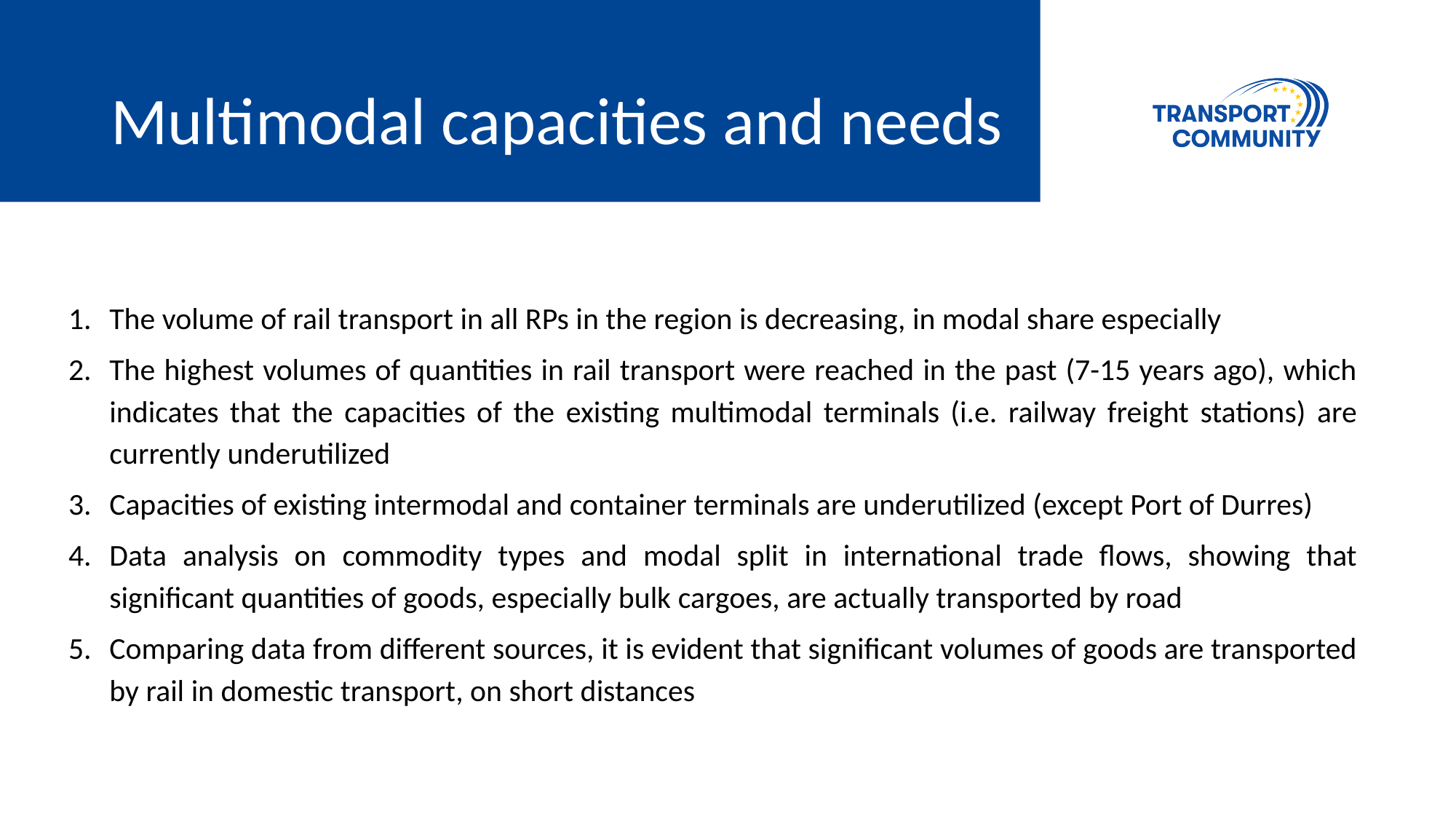

# Multimodal capacities and needs
The volume of rail transport in all RPs in the region is decreasing, in modal share especially
The highest volumes of quantities in rail transport were reached in the past (7-15 years ago), which indicates that the capacities of the existing multimodal terminals (i.e. railway freight stations) are currently underutilized
Capacities of existing intermodal and container terminals are underutilized (except Port of Durres)
Data analysis on commodity types and modal split in international trade flows, showing that significant quantities of goods, especially bulk cargoes, are actually transported by road
Comparing data from different sources, it is evident that significant volumes of goods are transported by rail in domestic transport, on short distances